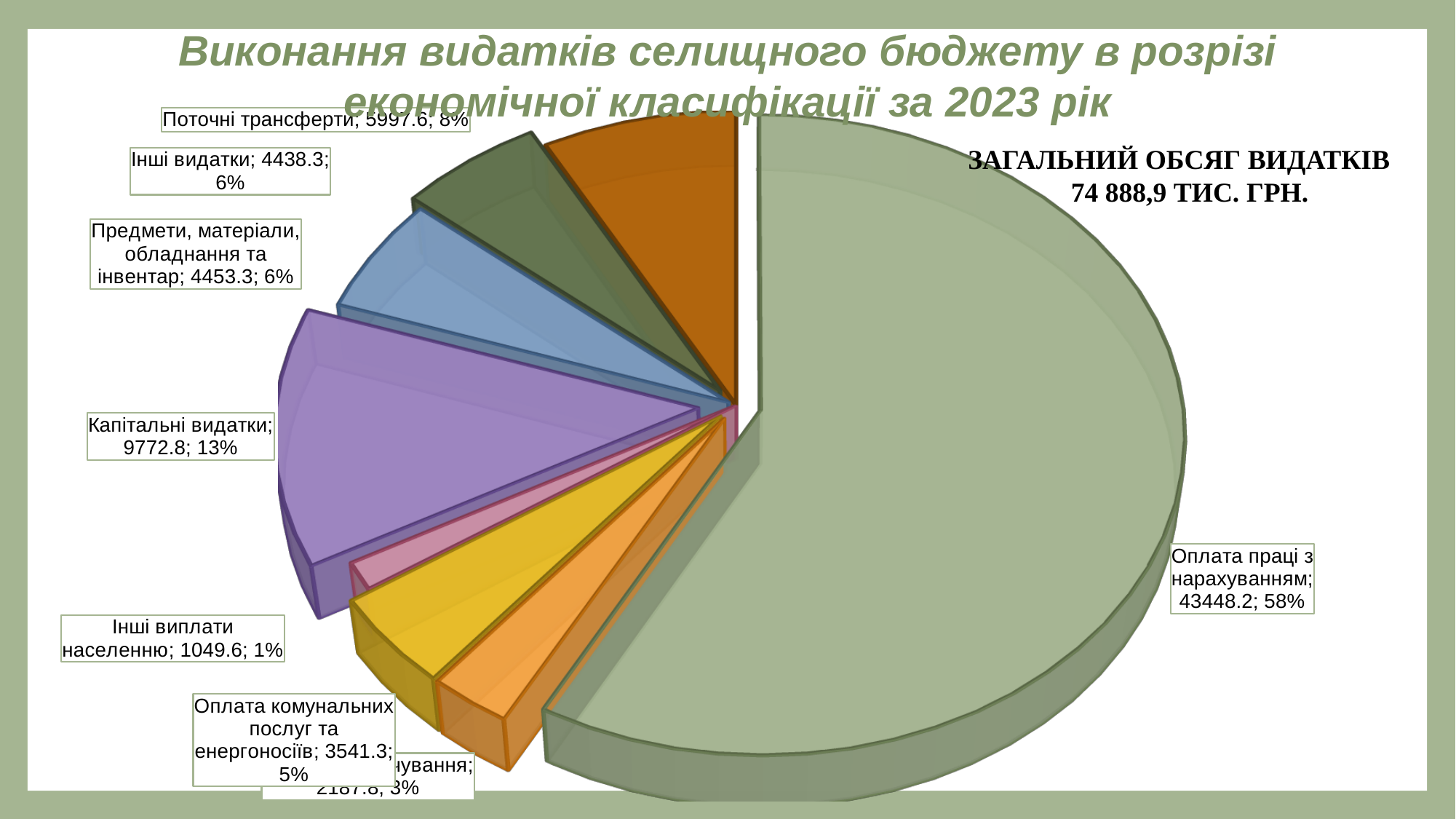

Виконання видатків селищного бюджету в розрізі економічної класифікації за 2023 рік

[unsupported chart]

ЗАГАЛЬНИЙ ОБСЯГ ВИДАТКІВ
74 888,9 ТИС. ГРН.